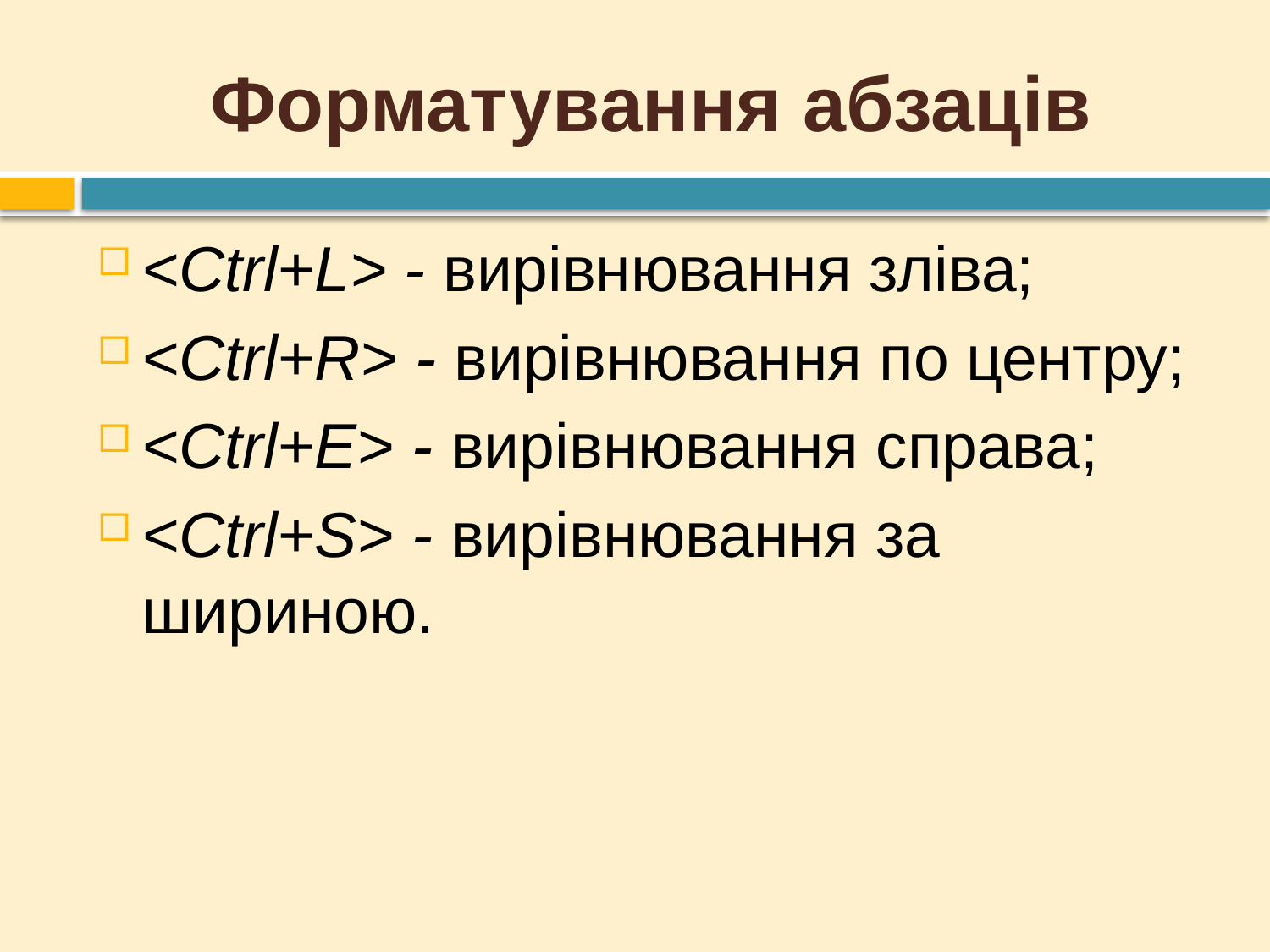

# Форматування абзаців
<Сtrl+L> - вирівнювання зліва;
<Сtrl+R> - вирівнювання по центру;
<Сtrl+Е> - вирівнювання справа;
<Сtrl+S> - вирівнювання за шириною.